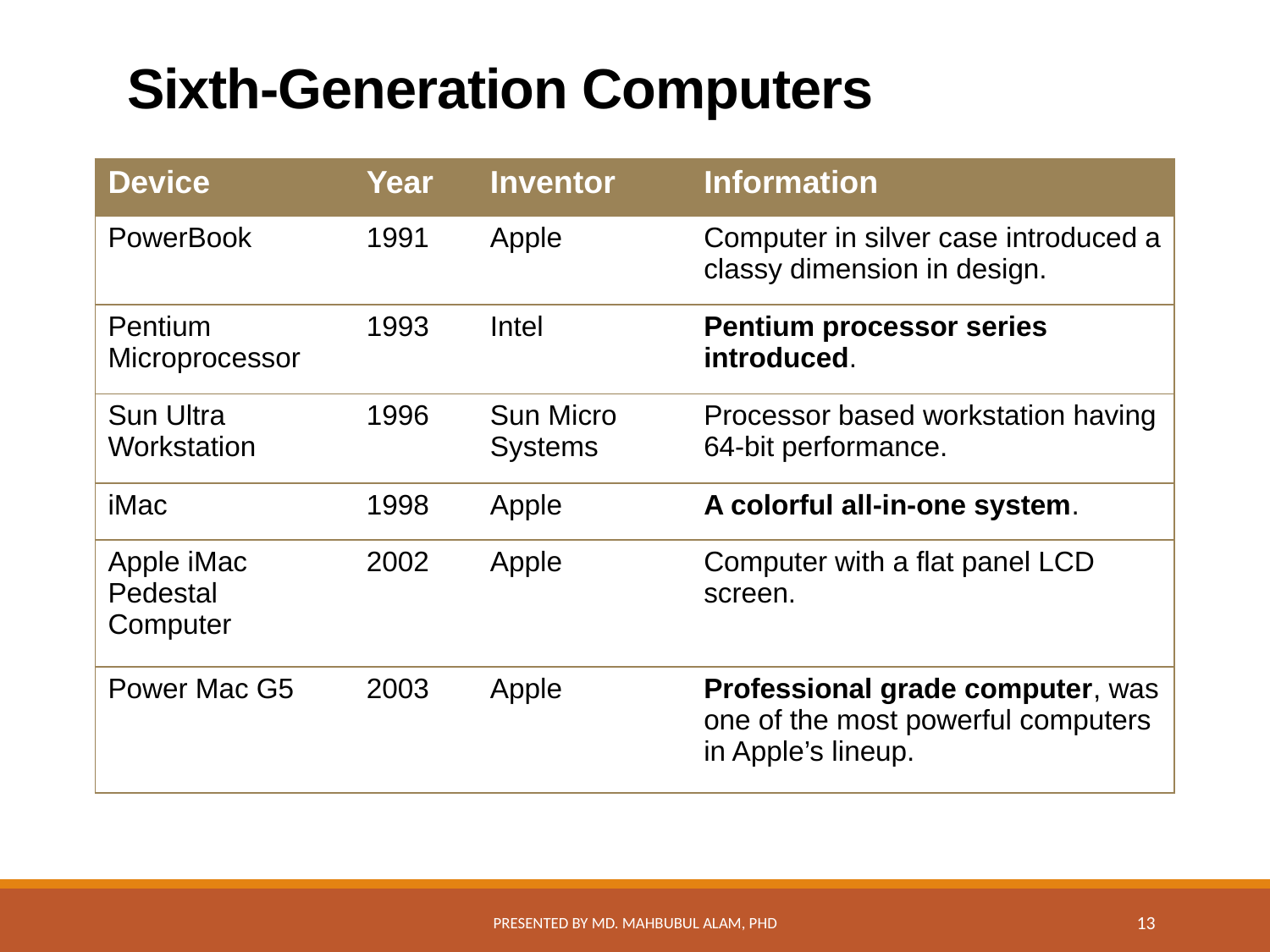

# Sixth-Generation Computers
| Device | Year | Inventor | Information |
| --- | --- | --- | --- |
| PowerBook | 1991 | Apple | Computer in silver case introduced a classy dimension in design. |
| Pentium Microprocessor | 1993 | Intel | Pentium processor series introduced. |
| Sun Ultra Workstation | 1996 | Sun Micro Systems | Processor based workstation having 64-bit performance. |
| iMac | 1998 | Apple | A colorful all-in-one system. |
| Apple iMac Pedestal Computer | 2002 | Apple | Computer with a flat panel LCD screen. |
| Power Mac G5 | 2003 | Apple | Professional grade computer, was one of the most powerful computers in Apple’s lineup. |
Presented by Md. Mahbubul Alam, PhD
13